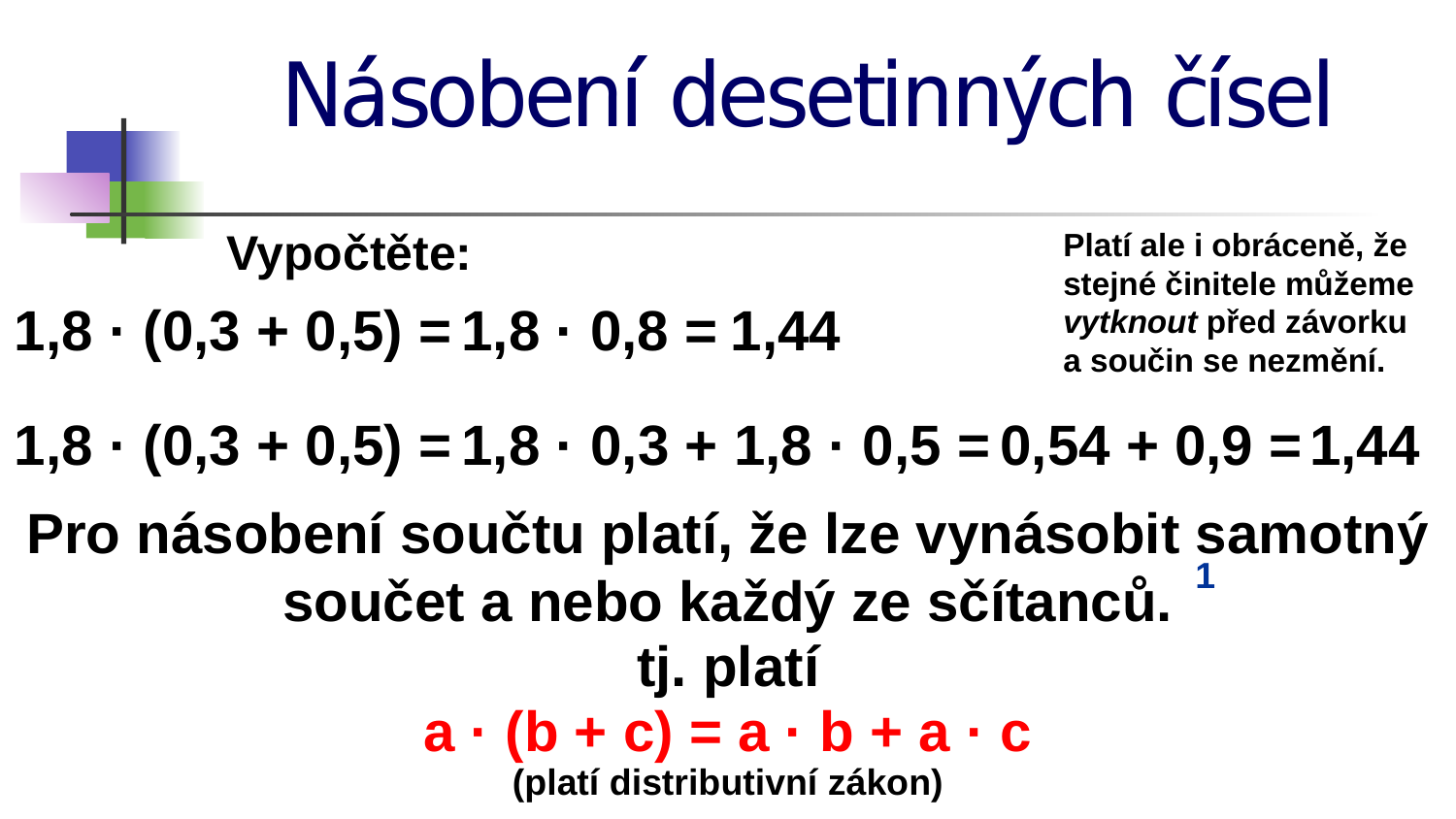

# Násobení desetinných čísel
Vypočtěte:
Platí ale i obráceně, že stejné činitele můžeme vytknout před závorku
a součin se nezmění.
1,8 · (0,3 + 0,5) =
1,8 · 0,8 =
1,44
1,8 · (0,3 + 0,5) =
1,8 · 0,3 + 1,8 · 0,5 =
0,54 + 0,9 =
1,44
Pro násobení součtu platí, že lze vynásobit samotný součet a nebo každý ze sčítanců.
1
tj. platí
a · (b + c) = a · b + a · c
(platí distributivní zákon)